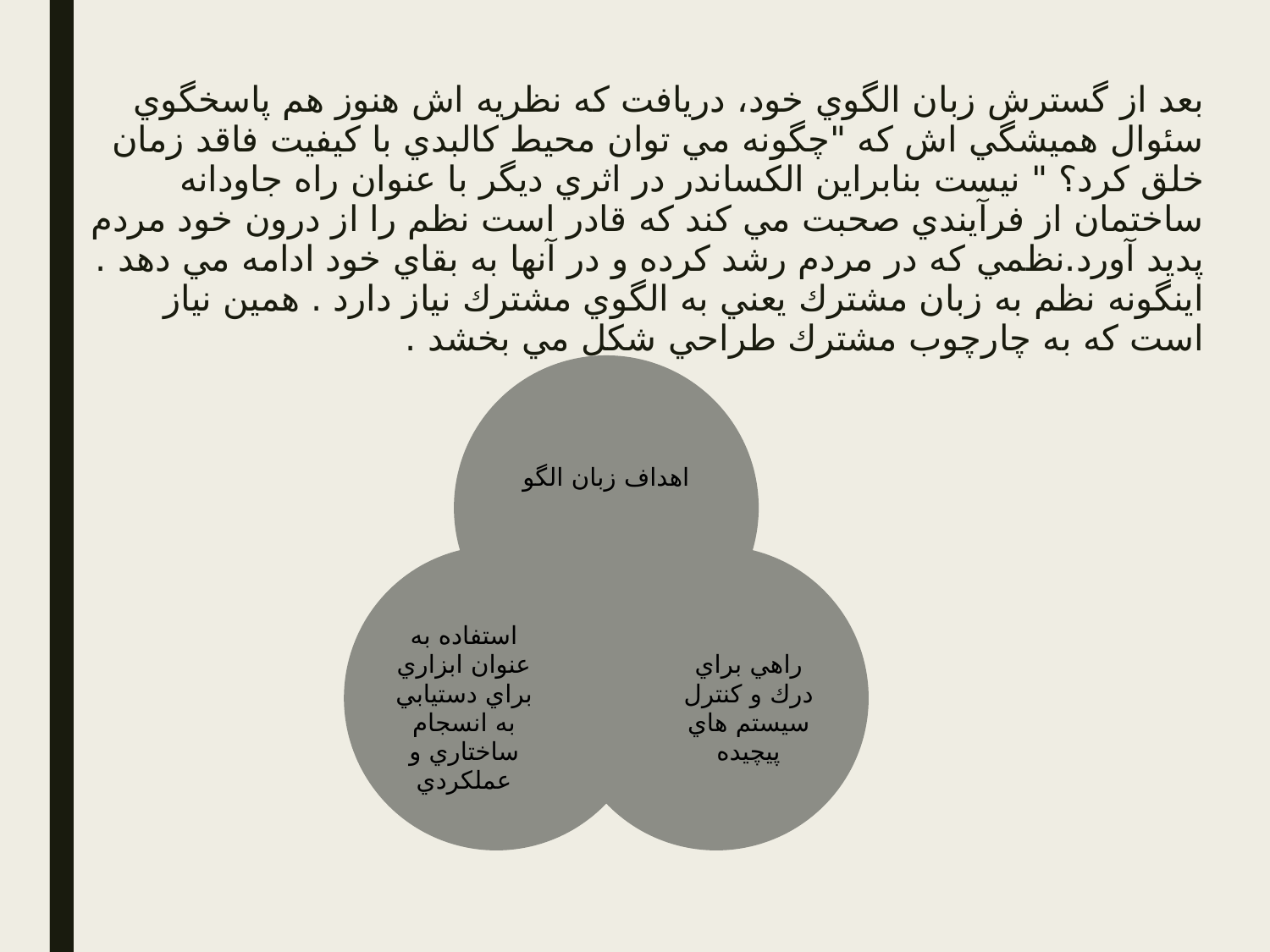

بعد از گسترش زبان الگوي خود، دريافت كه نظريه اش هنوز هم پاسخگوي سئوال هميشگي اش كه "چگونه مي توان محيط كالبدي با كيفيت فاقد زمان خلق كرد؟ " نيست بنابراين الكساندر در اثري ديگر با عنوان راه جاودانه ساختمان از فرآيندي صحبت مي كند كه قادر است نظم را از درون خود مردم پديد آورد.نظمي كه در مردم رشد کرده و در آنها به بقاي خود ادامه مي دهد . اينگونه نظم به زبان مشترك يعني به الگوي مشترك نیاز دارد . همين نياز است كه به چارچوب مشترك طراحي شكل مي بخشد .
اهداف زبان الگو
راهي براي درك و كنترل سيستم هاي پيچيده
استفاده به عنوان ابزاري براي دستيابي به انسجام ساختاري و عملكردي